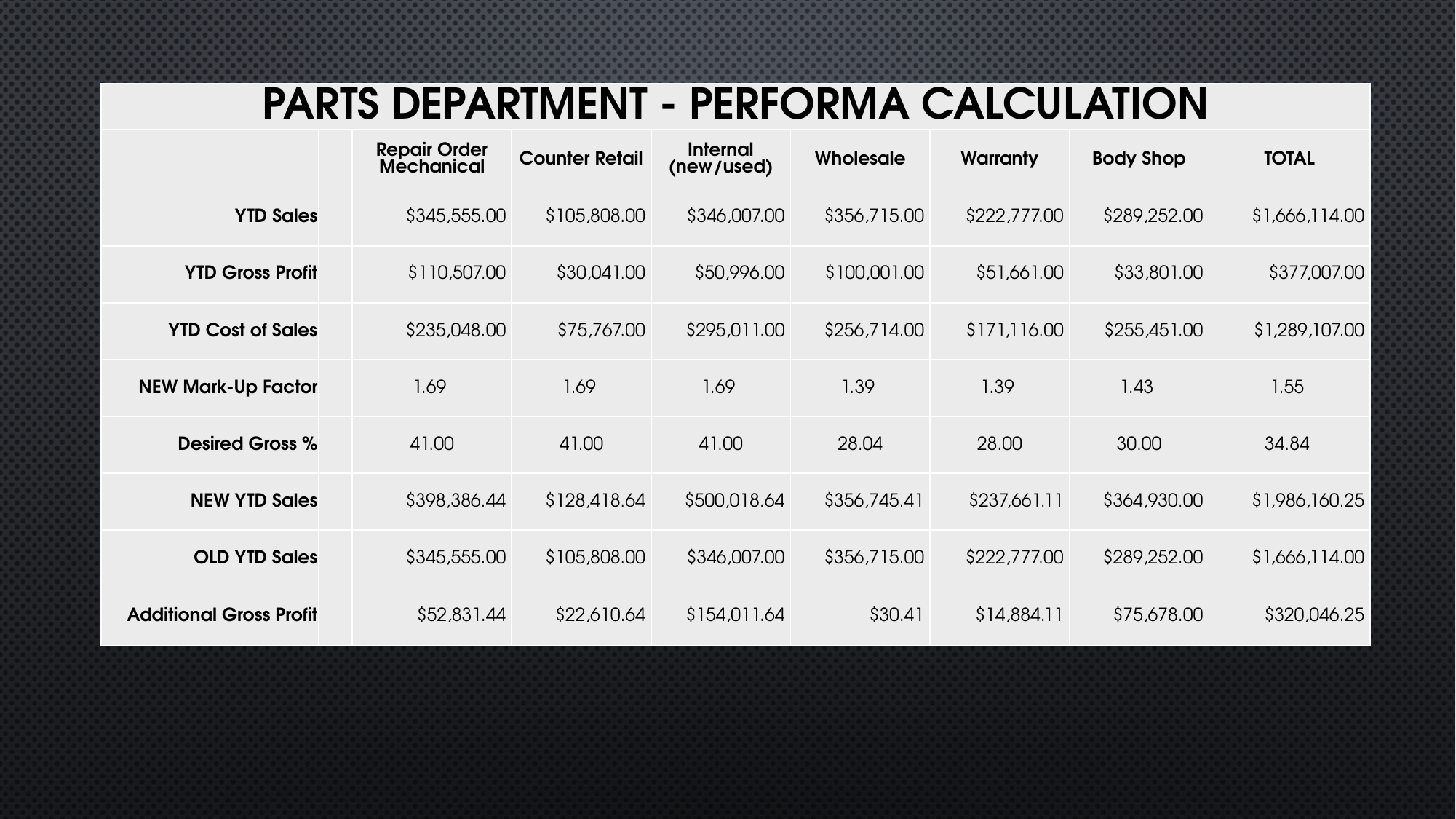

| PARTS DEPARTMENT - PERFORMA CALCULATION |  |  |  |  |  |  |  |  |
| --- | --- | --- | --- | --- | --- | --- | --- | --- |
|  |  | Repair Order Mechanical | Counter Retail | Internal (new/used) | Wholesale | Warranty | Body Shop | TOTAL |
| YTD Sales |  | $345,555.00 | $105,808.00 | $346,007.00 | $356,715.00 | $222,777.00 | $289,252.00 | $1,666,114.00 |
| YTD Gross Profit |  | $110,507.00 | $30,041.00 | $50,996.00 | $100,001.00 | $51,661.00 | $33,801.00 | $377,007.00 |
| YTD Cost of Sales |  | $235,048.00 | $75,767.00 | $295,011.00 | $256,714.00 | $171,116.00 | $255,451.00 | $1,289,107.00 |
| NEW Mark-Up Factor |  | 1.69 | 1.69 | 1.69 | 1.39 | 1.39 | 1.43 | 1.55 |
| Desired Gross % |  | 41.00 | 41.00 | 41.00 | 28.04 | 28.00 | 30.00 | 34.84 |
| NEW YTD Sales |  | $398,386.44 | $128,418.64 | $500,018.64 | $356,745.41 | $237,661.11 | $364,930.00 | $1,986,160.25 |
| OLD YTD Sales |  | $345,555.00 | $105,808.00 | $346,007.00 | $356,715.00 | $222,777.00 | $289,252.00 | $1,666,114.00 |
| Additional Gross Profit |  | $52,831.44 | $22,610.64 | $154,011.64 | $30.41 | $14,884.11 | $75,678.00 | $320,046.25 |